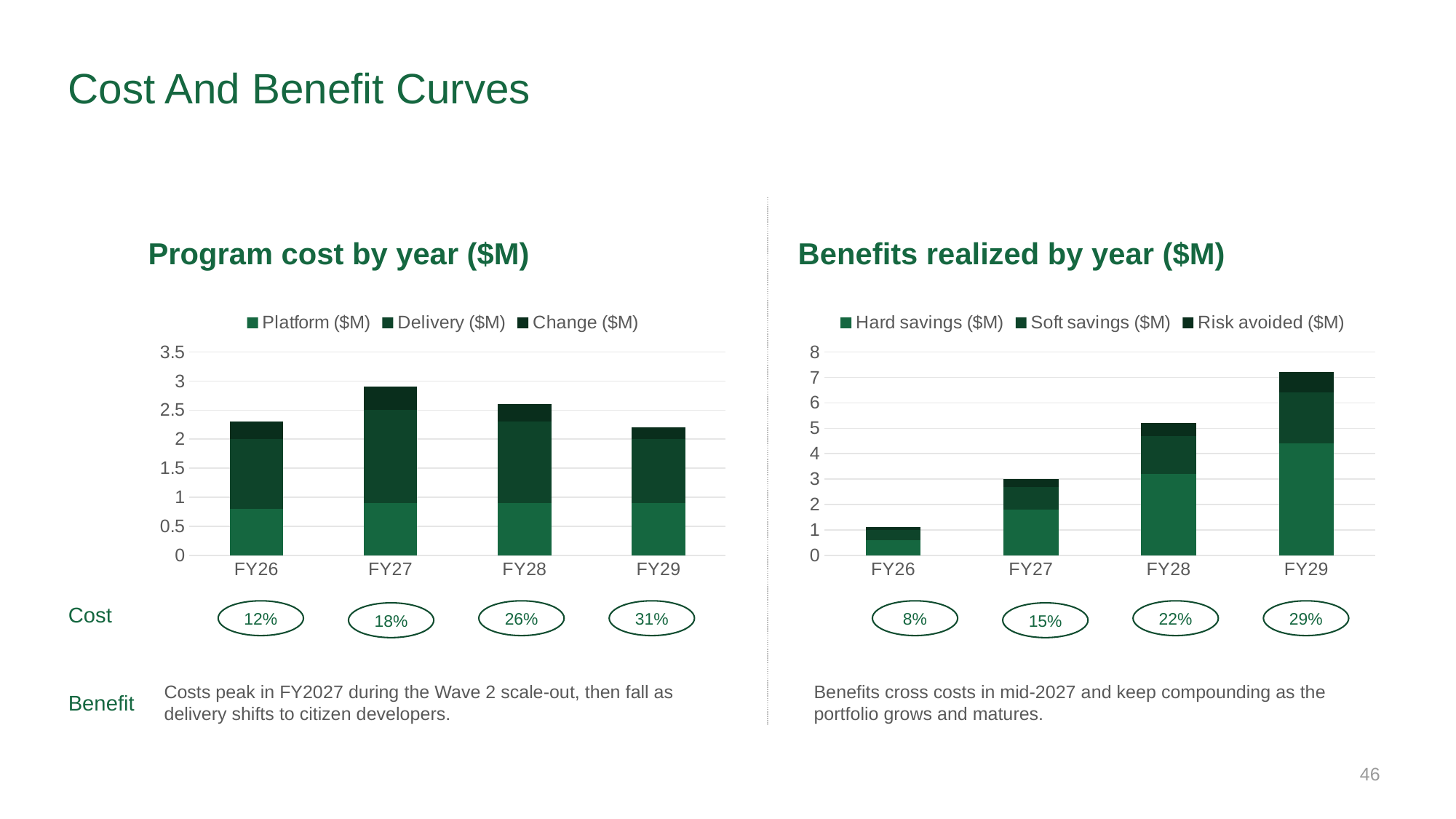

# Cost And Benefit Curves
Program cost by year ($M)
Benefits realized by year ($M)

### Chart

| Category | Platform ($M) | Delivery ($M) | Change ($M) |
|---|---|---|---|
| FY26 | 0.8 | 1.2 | 0.3 |
| FY27 | 0.9 | 1.6 | 0.4 |
| FY28 | 0.9 | 1.4 | 0.3 |
| FY29 | 0.9 | 1.1 | 0.2 |

### Chart

| Category | Hard savings ($M) | Soft savings ($M) | Risk avoided ($M) |
|---|---|---|---|
| FY26 | 0.6 | 0.4 | 0.1 |
| FY27 | 1.8 | 0.9 | 0.3 |
| FY28 | 3.2 | 1.5 | 0.5 |
| FY29 | 4.4 | 2.0 | 0.8 |
Cost
12%
26%
31%
8%
22%
29%
18%
15%
Benefit
Costs peak in FY2027 during the Wave 2 scale-out, then fall as delivery shifts to citizen developers.
Benefits cross costs in mid-2027 and keep compounding as the portfolio grows and matures.
46